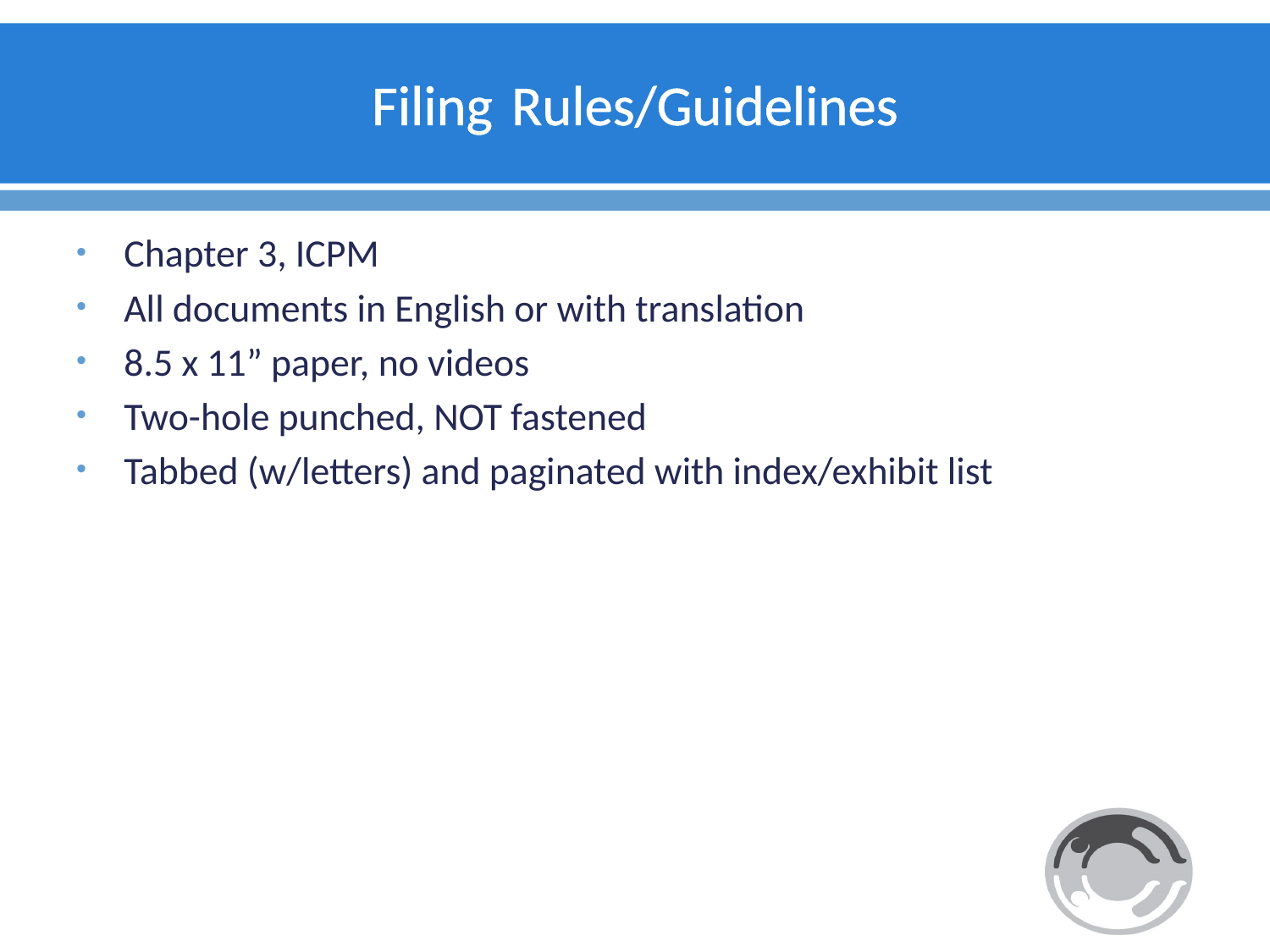

# Filing	 Rules/Guidelines
Chapter 3, ICPM
All documents in English or with translation
8.5 x 11” paper, no videos
Two-hole punched, NOT fastened
Tabbed (w/letters) and paginated with index/exhibit list